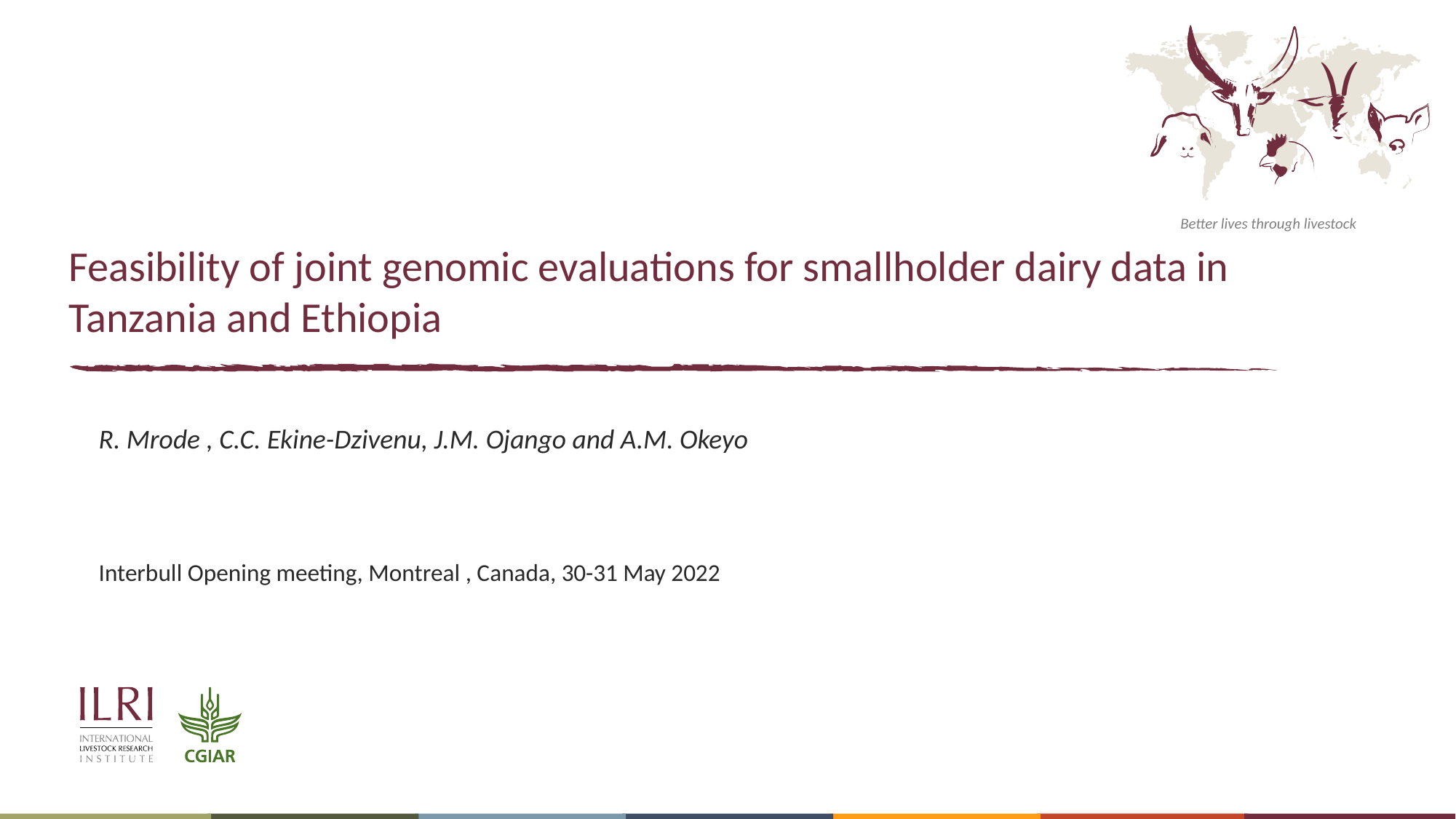

# Feasibility of joint genomic evaluations for smallholder dairy data in Tanzania and Ethiopia
R. Mrode , C.C. Ekine-Dzivenu, J.M. Ojango and A.M. Okeyo
Interbull Opening meeting, Montreal , Canada, 30-31 May 2022